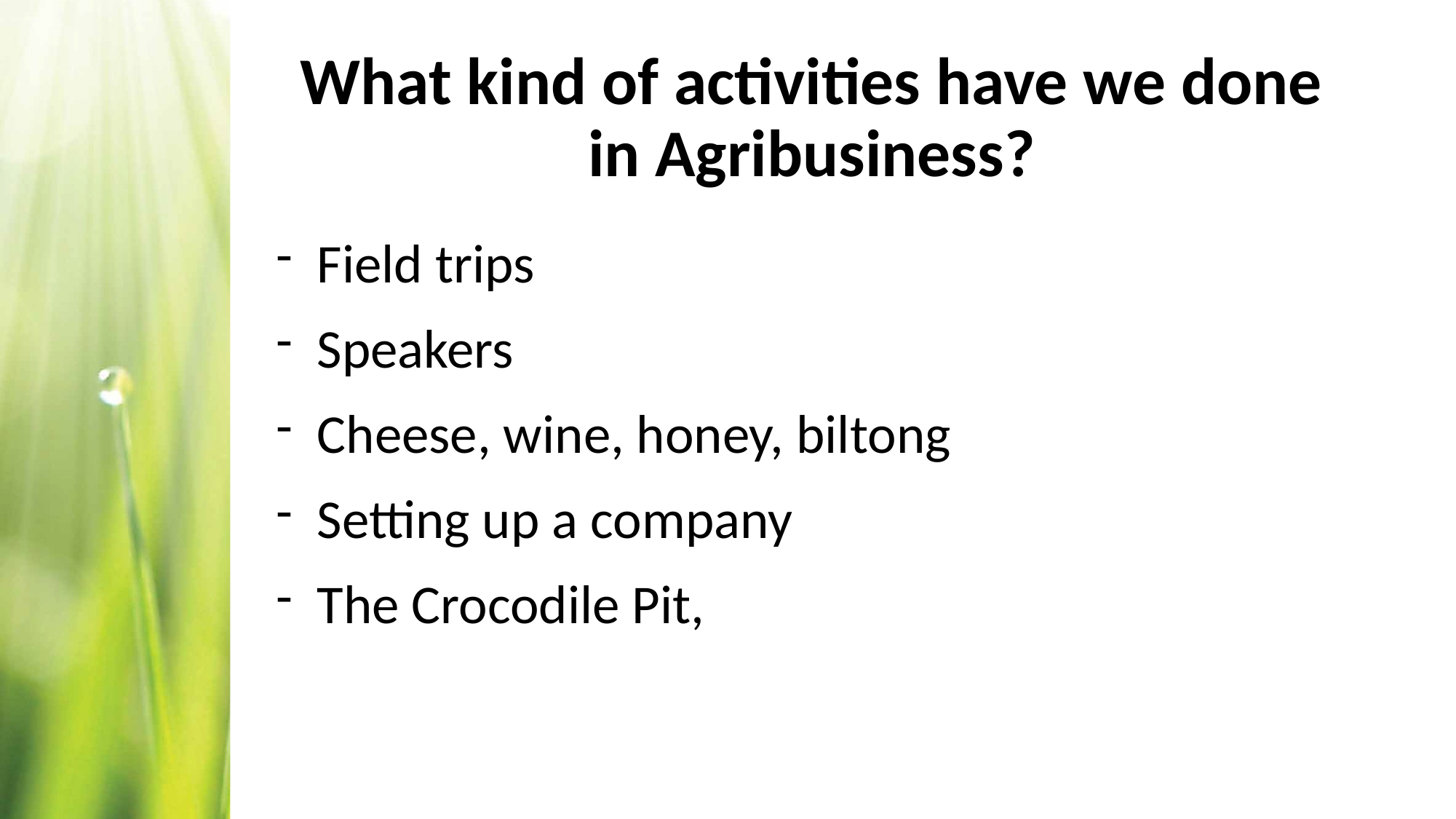

# What kind of activities have we done in Agribusiness?
Field trips
Speakers
Cheese, wine, honey, biltong
Setting up a company
The Crocodile Pit,